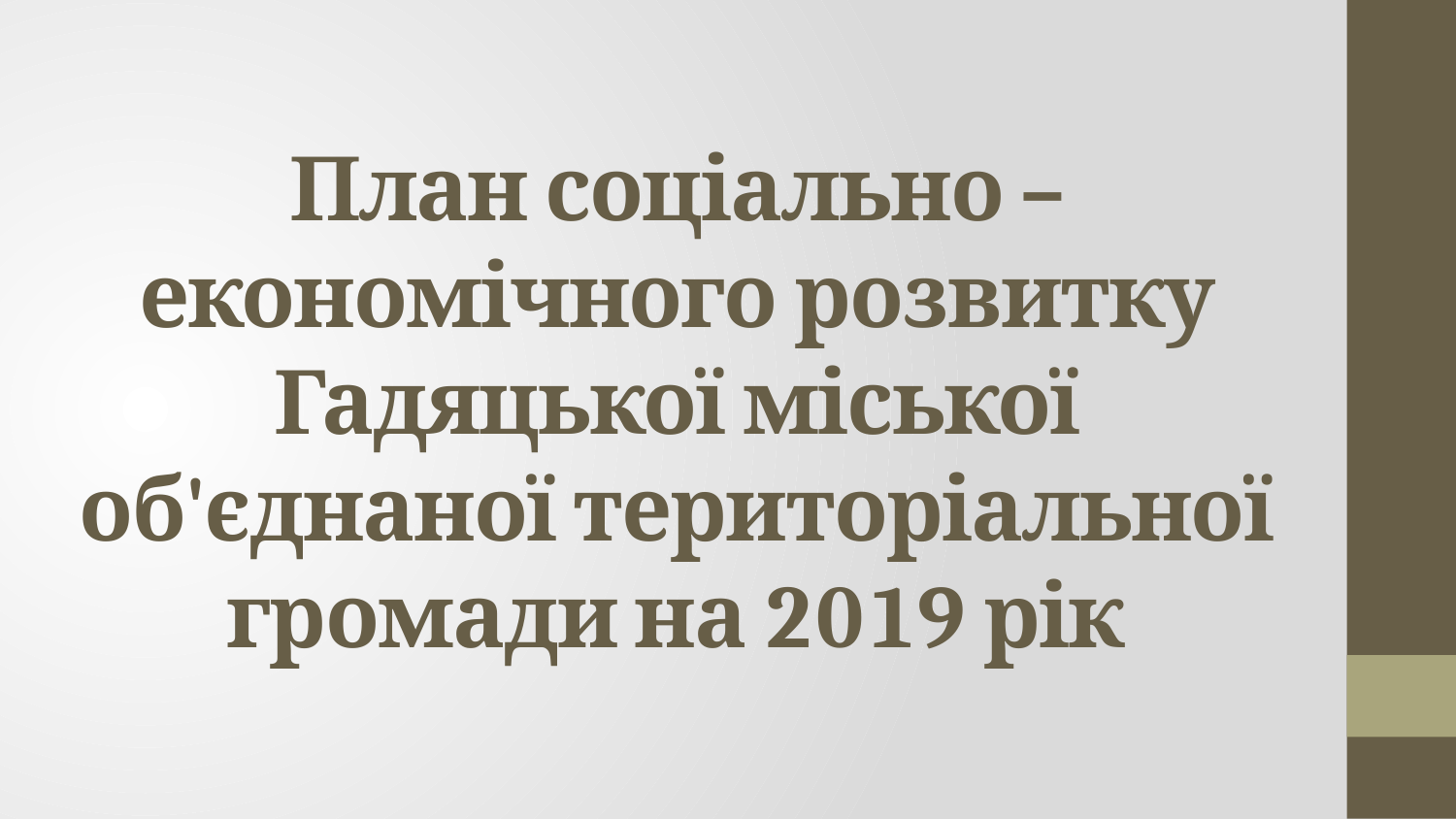

# План соціально – економічного розвитку Гадяцької міської об'єднаної територіальної громади на 2019 рік